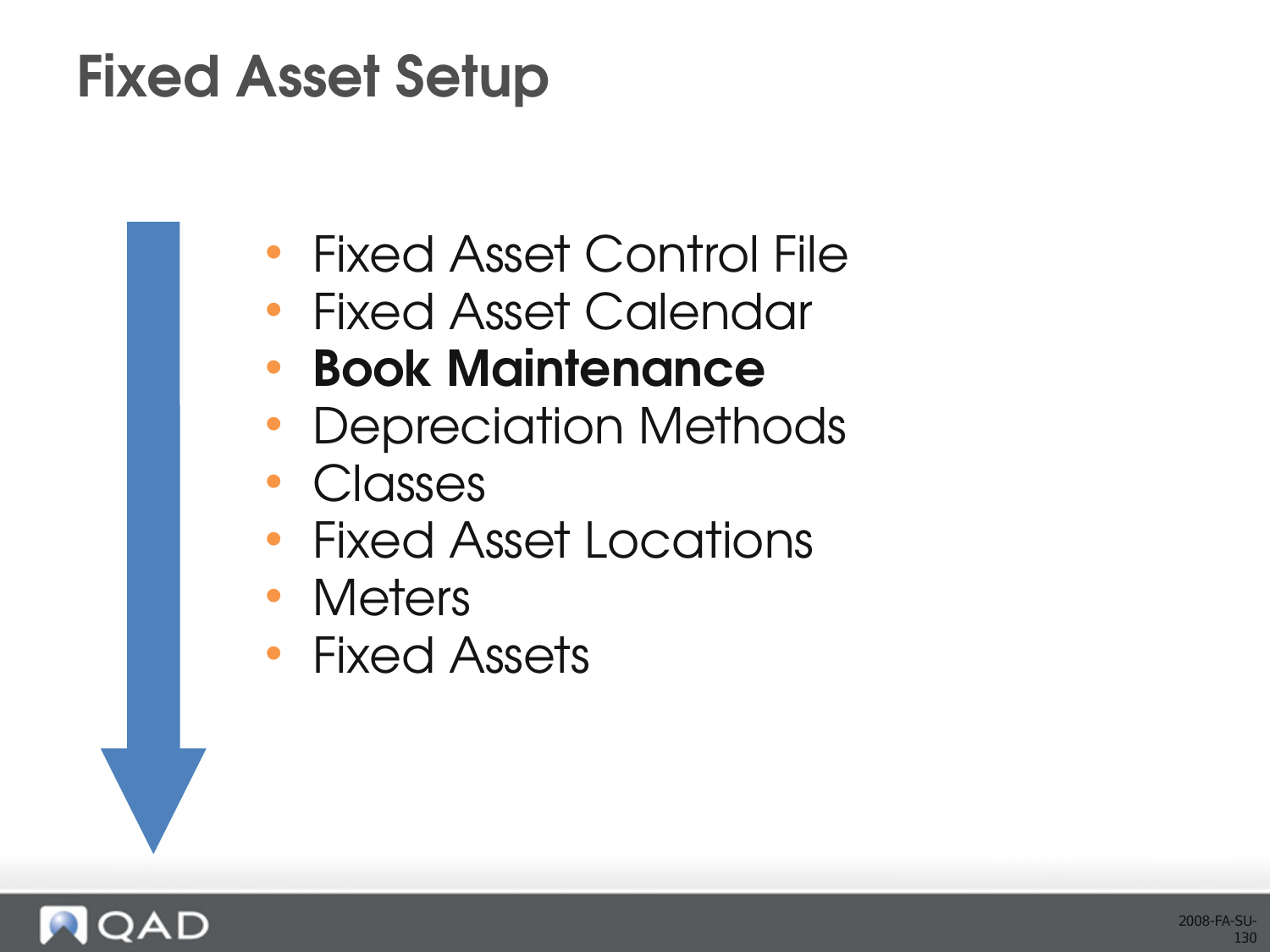

# Fixed Asset Setup
Fixed Asset Control File
Fixed Asset Calendar
Book Maintenance
Depreciation Methods
Classes
Fixed Asset Locations
Meters
Fixed Assets

2008-FA-SU-130